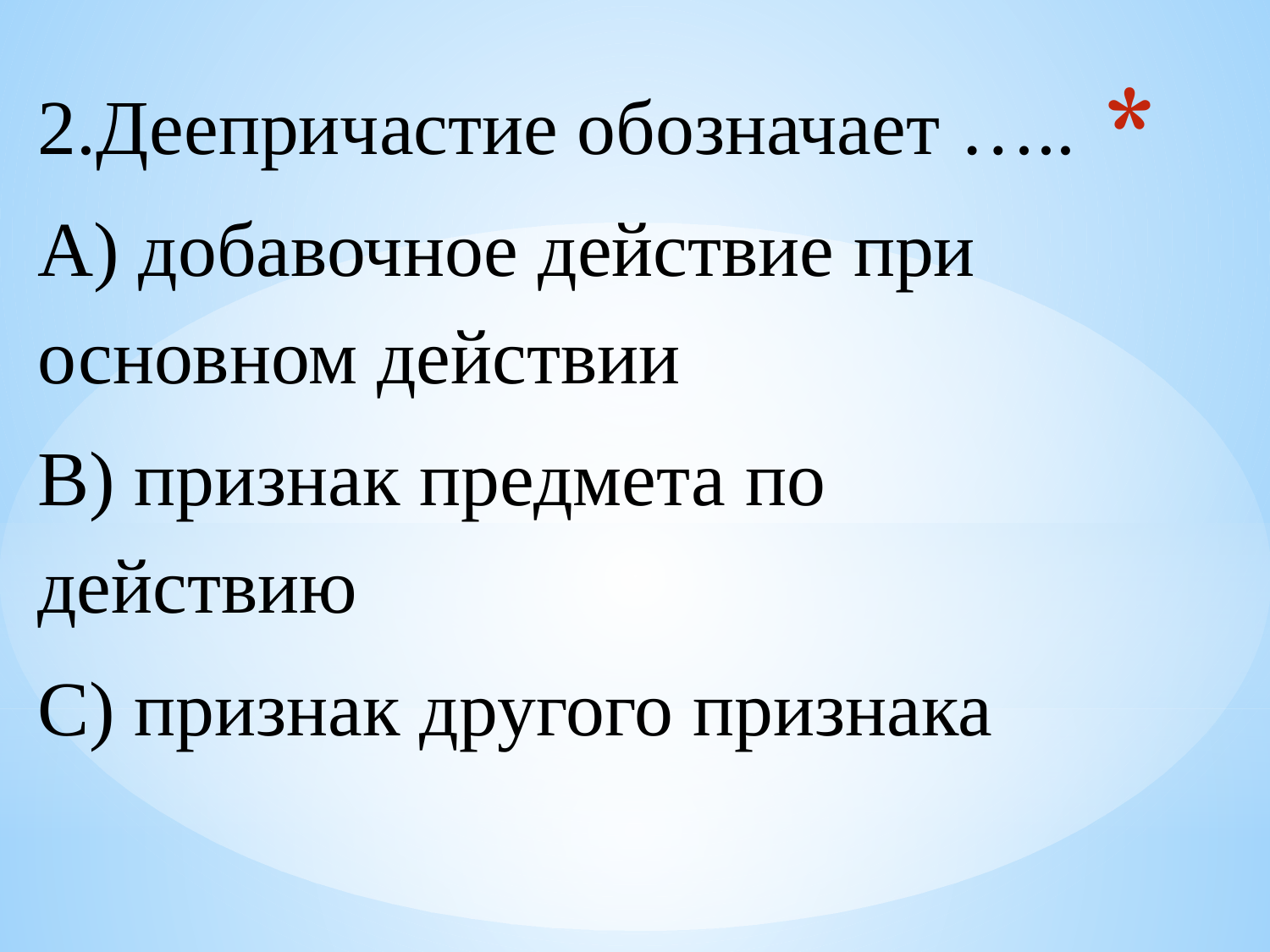

2.Деепричастие обозначает …..
А) добавочное действие при основном действии
В) признак предмета по действию
С) признак другого признака
#